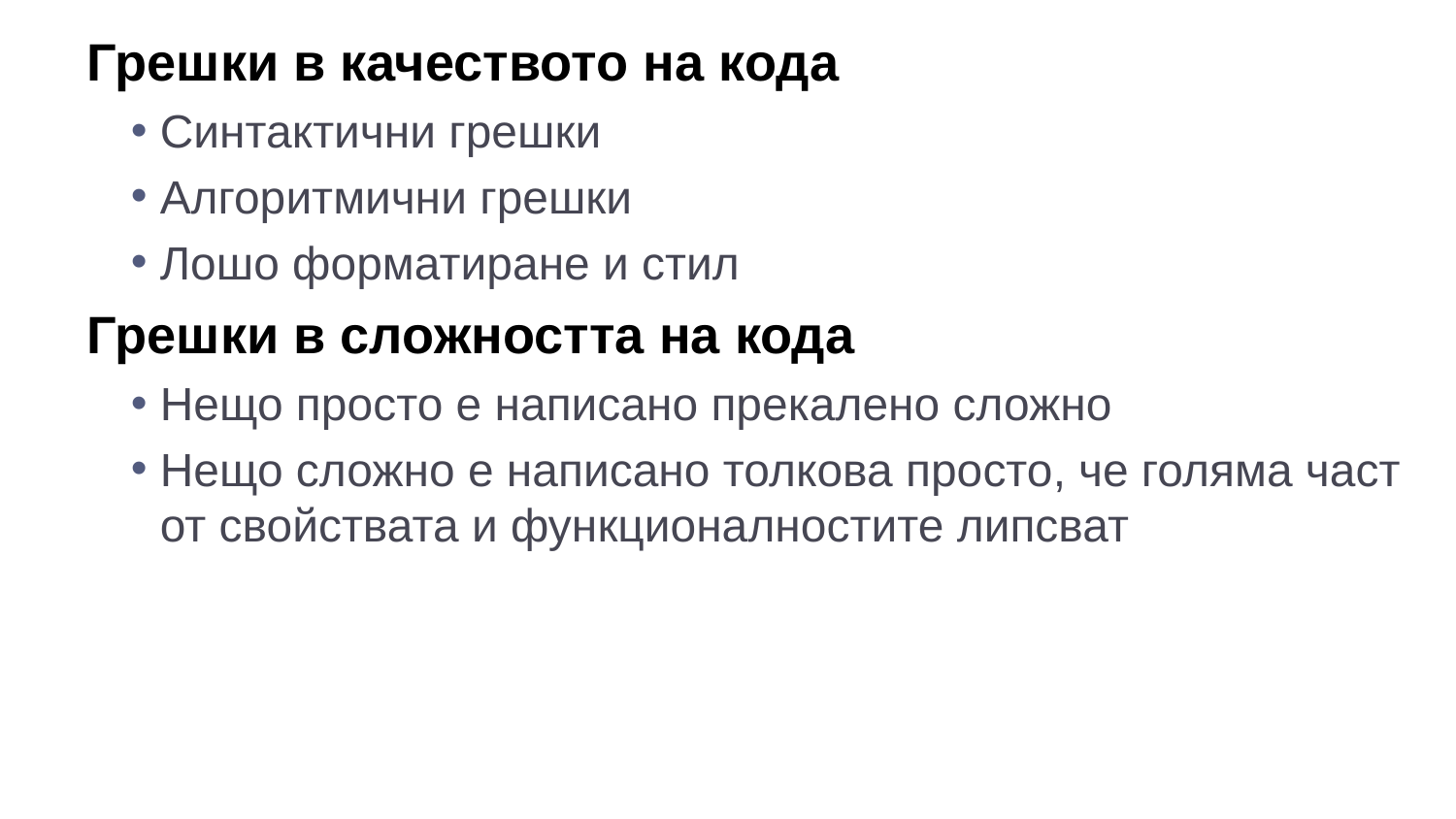

Грешки в качеството на кода
Синтактични грешки
Алгоритмични грешки
Лошо форматиране и стил
Грешки в сложността на кода
Нещо просто е написано прекалено сложно
Нещо сложно е написано толкова просто, че голяма част от свойствата и функционалностите липсват